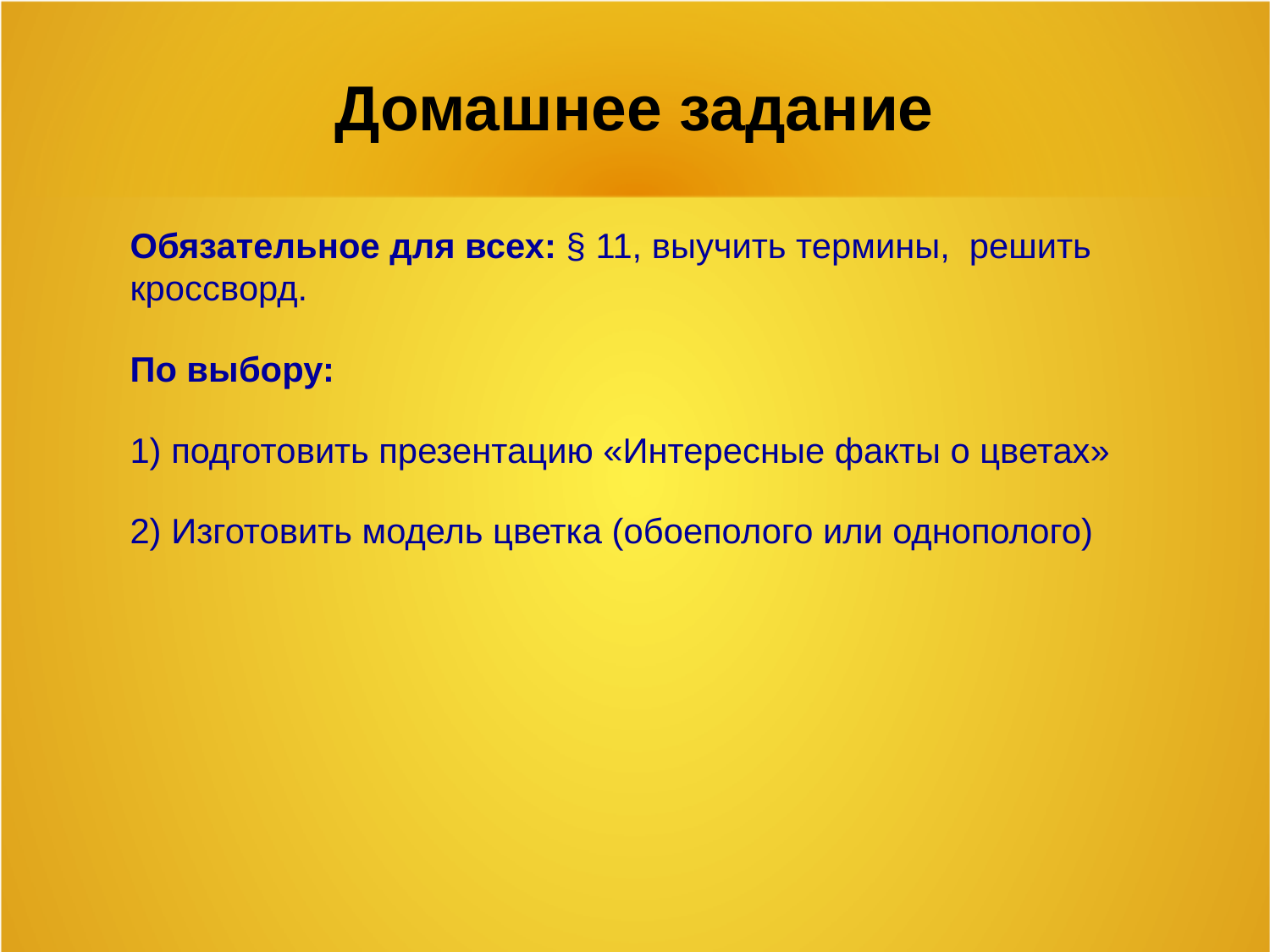

Домашнее задание

Обязательное для всех: § 11, выучить термины,  решить кроссворд.
По выбору:
1) подготовить презентацию «Интересные факты о цветах»
2) Изготовить модель цветка (обоеполого или однополого)